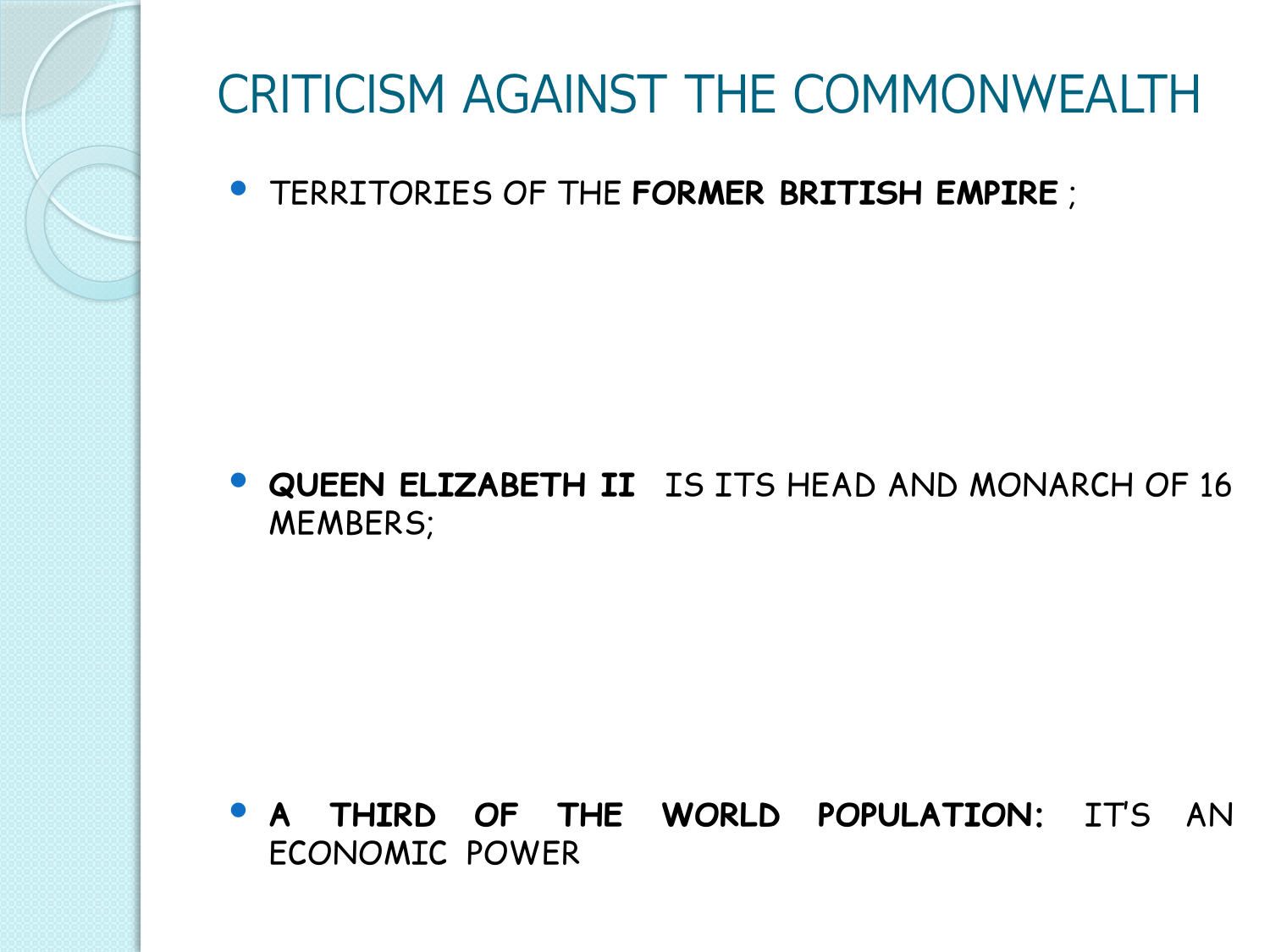

# CRITICISM AGAINST THE COMMONWEALTH
TERRITORIES OF THE FORMER BRITISH EMPIRE ;

QUEEN ELIZABETH II  IS ITS HEAD AND MONARCH OF 16 MEMBERS;

A THIRD OF THE WORLD POPULATION: IT’S AN ECONOMIC  POWER